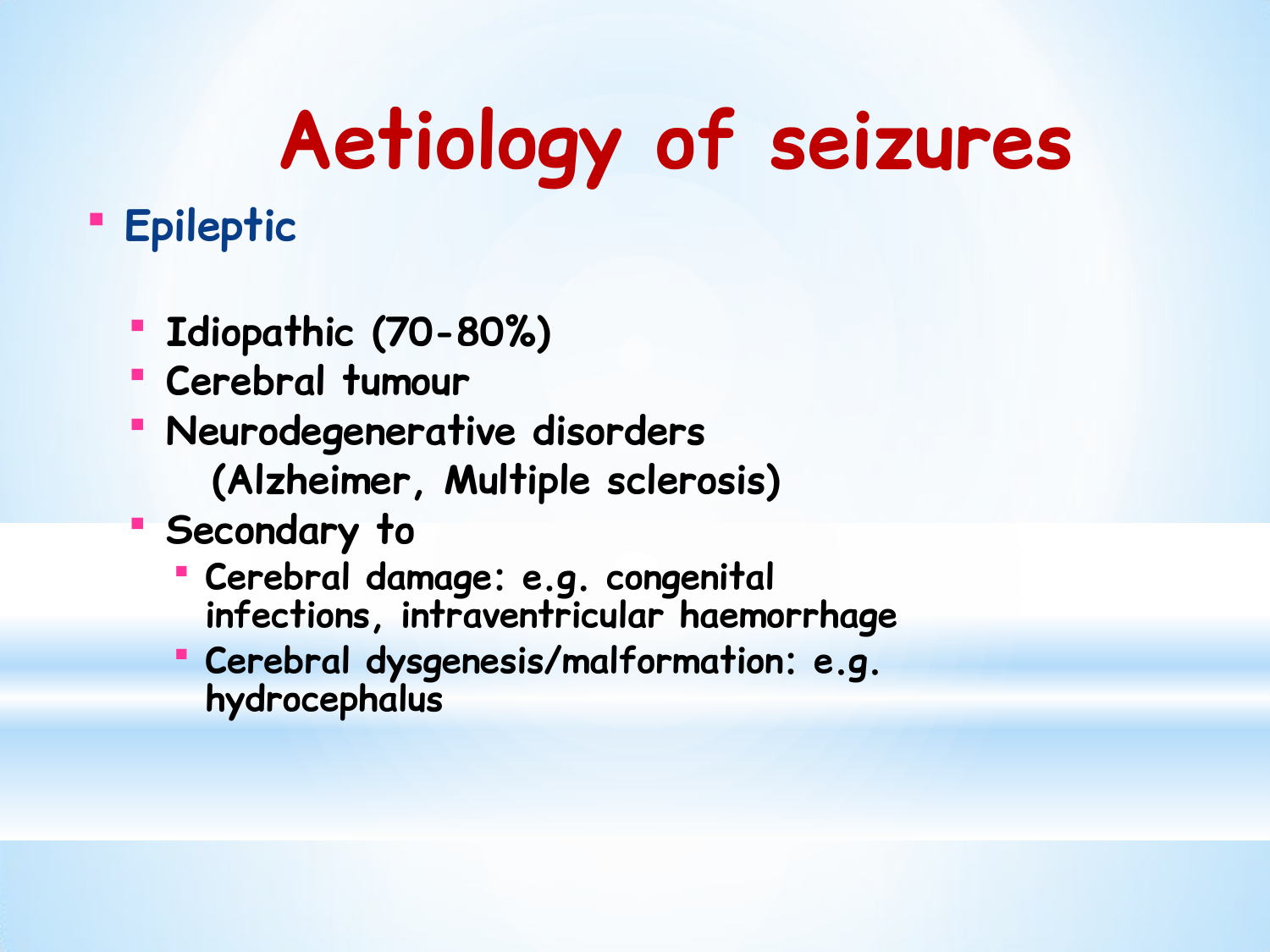

Aetiology of seizures
Epileptic

Idiopathic (70-80%)
Cerebral tumour
Neurodegenerative disorders
     (Alzheimer, Multiple sclerosis)
Secondary to
Cerebral damage: e.g. congenital infections, intraventricular haemorrhage
Cerebral dysgenesis/malformation: e.g. hydrocephalus